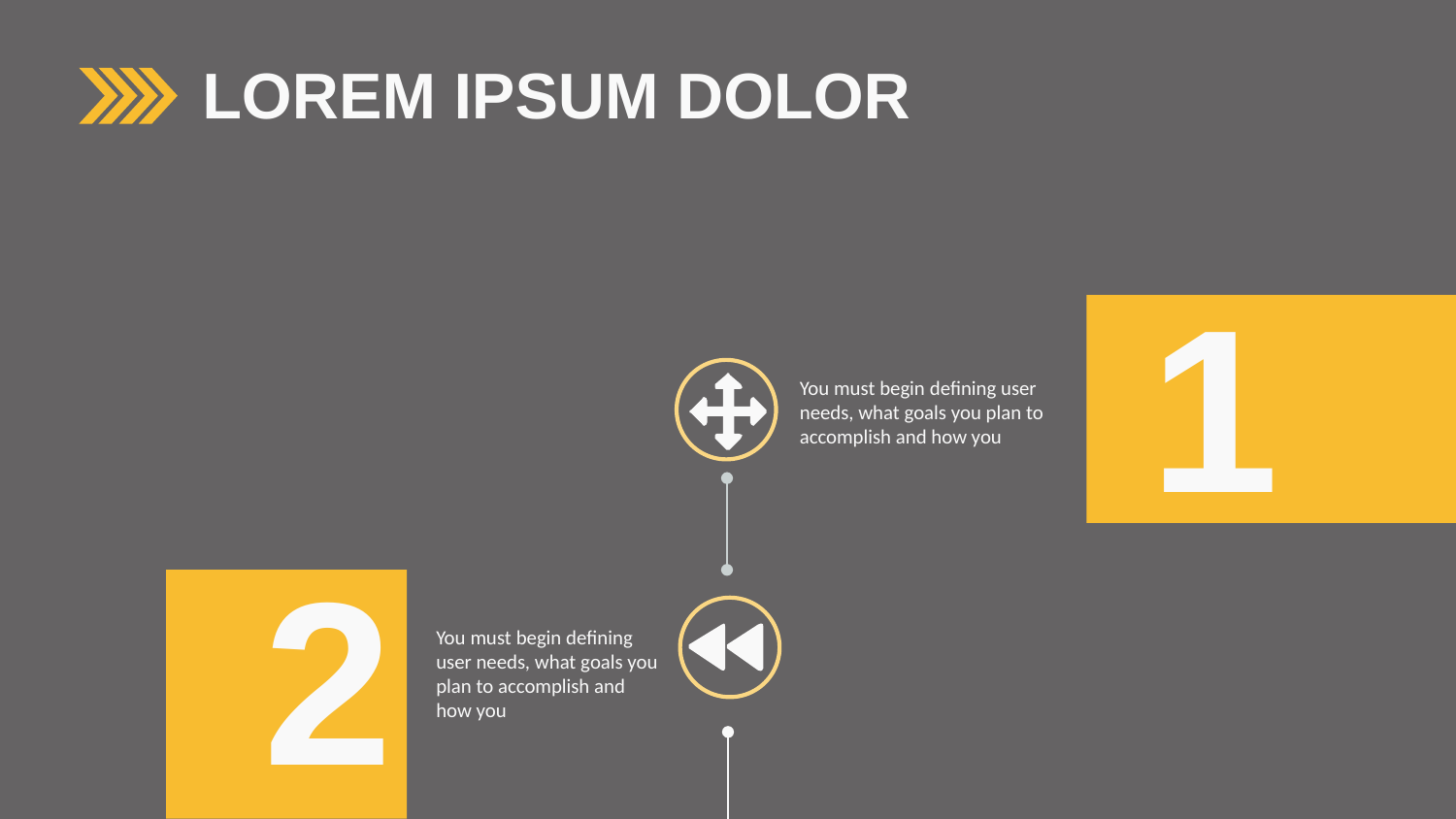

LOREM IPSUM DOLOR

1

You must begin defining user needs, what goals you plan to accomplish and how you

 2

You must begin defining user needs, what goals you plan to accomplish and how you